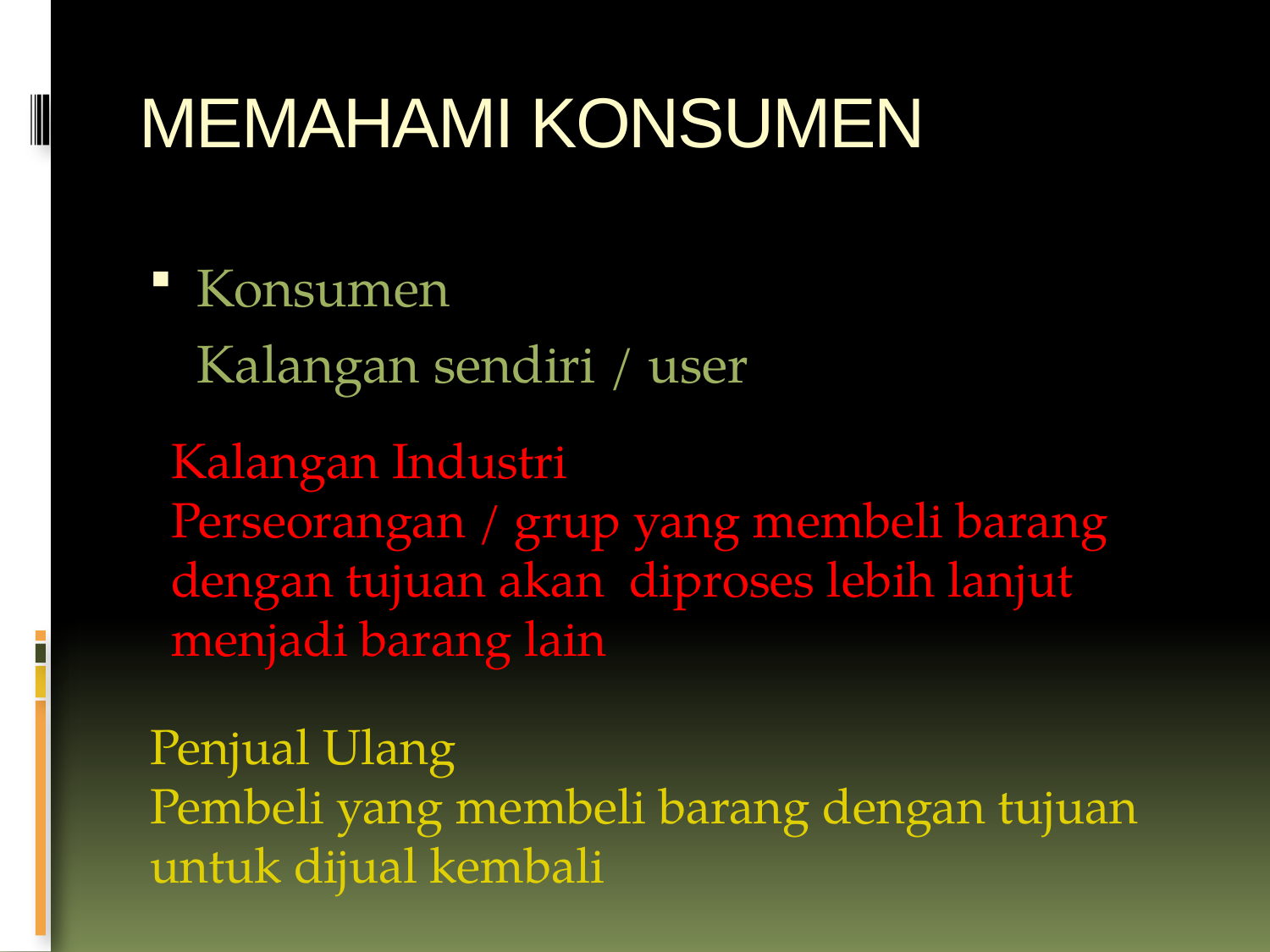

# MEMAHAMI KONSUMEN
Konsumen
	Kalangan sendiri / user

Kalangan Industri
Perseorangan / grup yang membeli barang dengan tujuan akan  diproses lebih lanjut menjadi barang lain
Penjual Ulang
Pembeli yang membeli barang dengan tujuan untuk dijual kembali